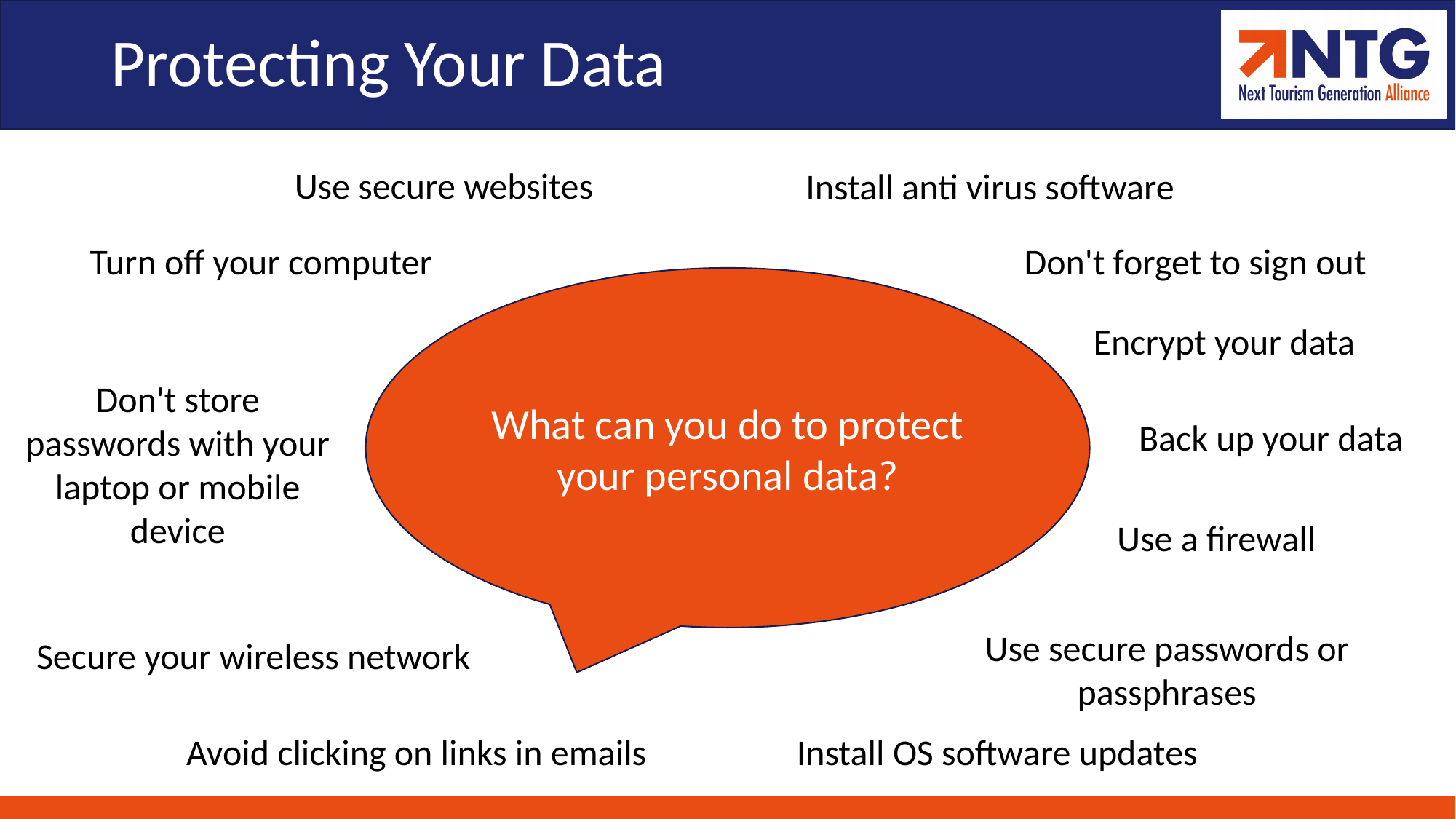

# Protecting Your Data
Use secure websites
Install anti virus software
Turn off your computer
Don't forget to sign out
What can you do to protect your personal data?
Encrypt your data
Don't store passwords with your laptop or mobile device
Back up your data
Use a firewall
Use secure passwords or passphrases
Secure your wireless network
Avoid clicking on links in emails
Install OS software updates